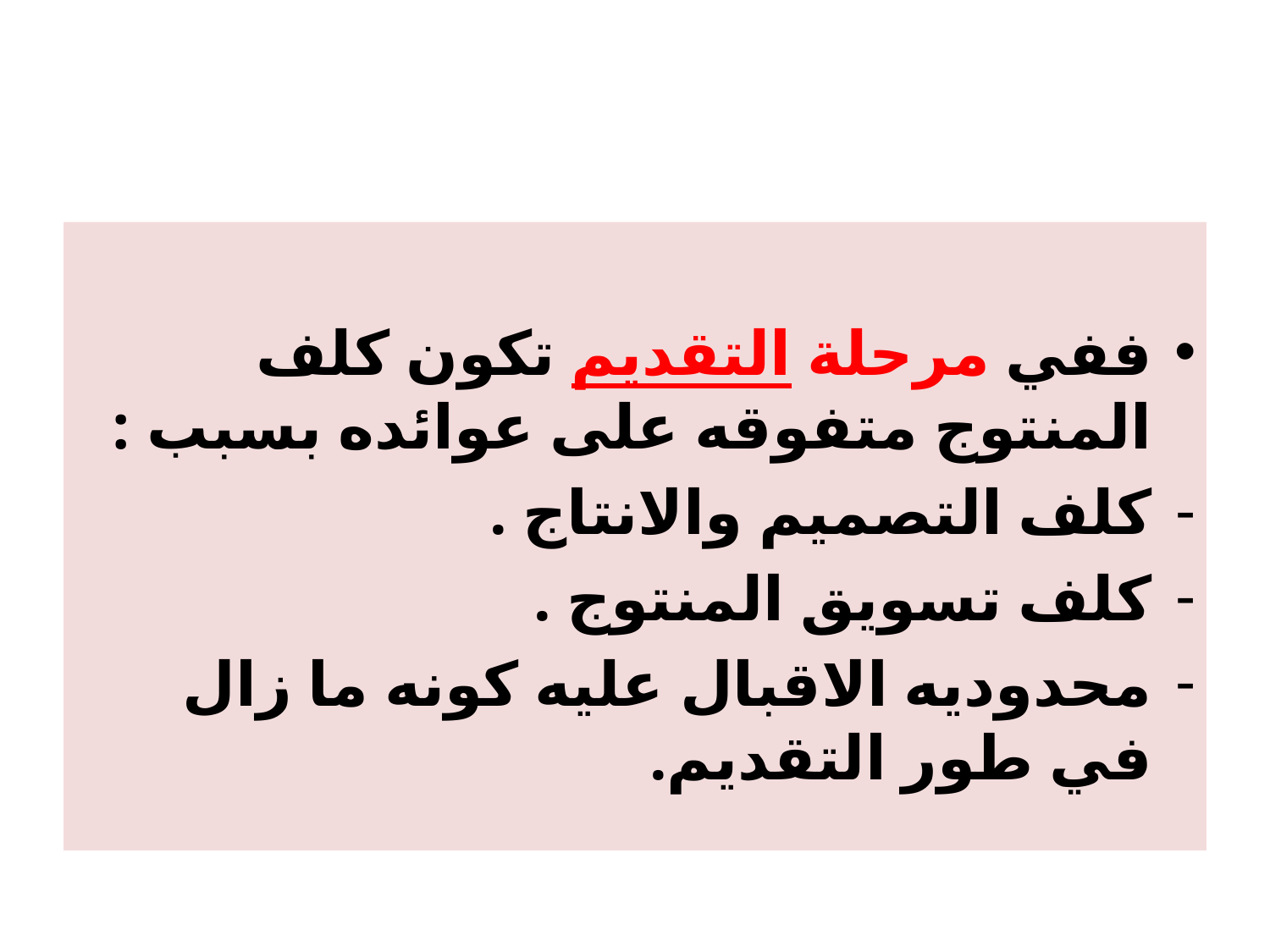

#

ففي مرحلة التقديم تكون كلف المنتوج متفوقه على عوائده بسبب :
كلف التصميم والانتاج .
كلف تسويق المنتوج .
محدوديه الاقبال عليه كونه ما زال في طور التقديم.